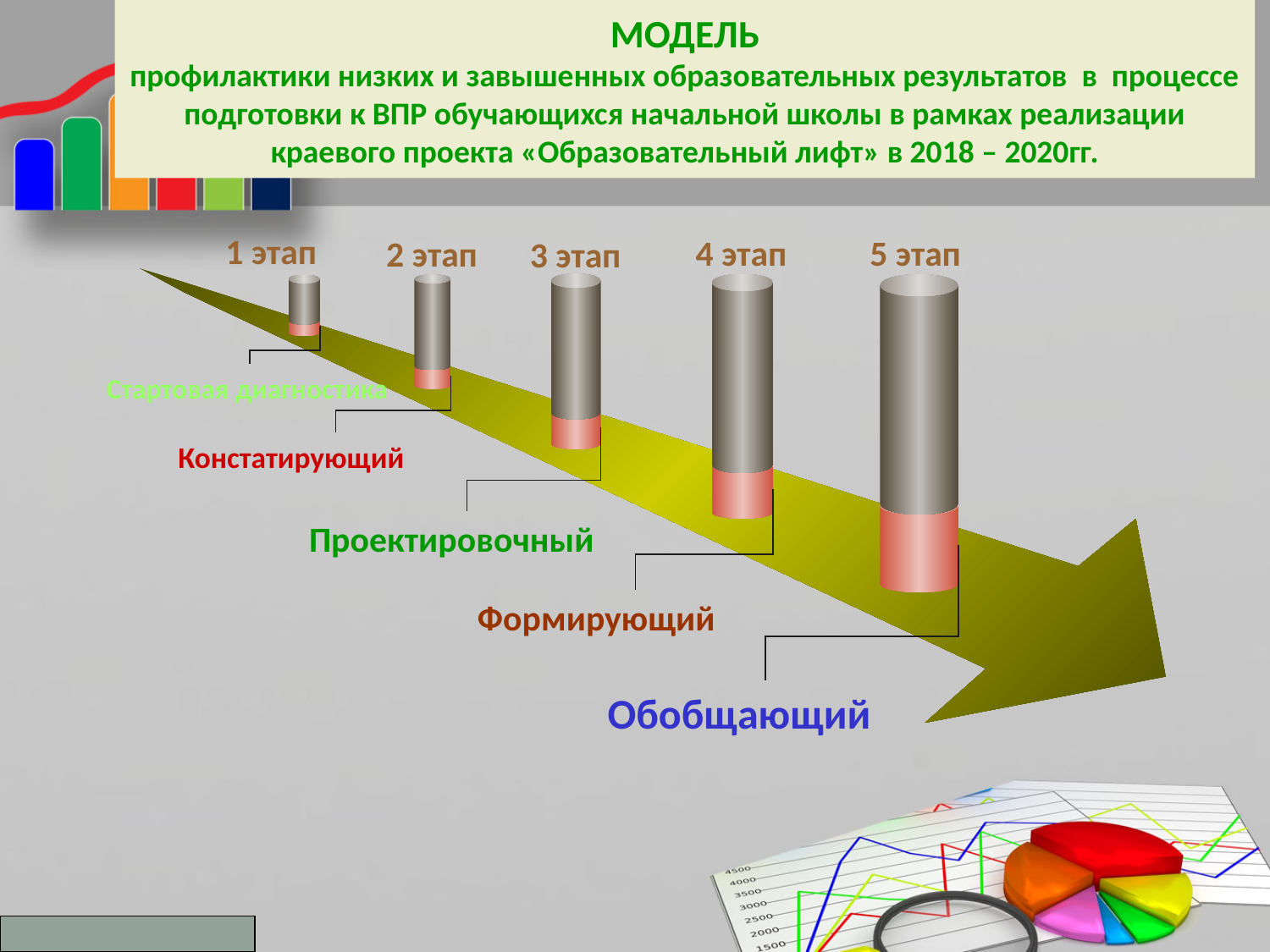

# МОДЕЛЬ профилактики низких и завышенных образовательных результатов  в  процессе подготовки к ВПР обучающихся начальной школы в рамках реализации краевого проекта «Образовательный лифт» в 2018 – 2020гг.
1 этап
5 этап
4 этап
2 этап
3 этап

 Стартовая диагностика

Констатирующий

Проектировочный
Формирующий
Обобщающий